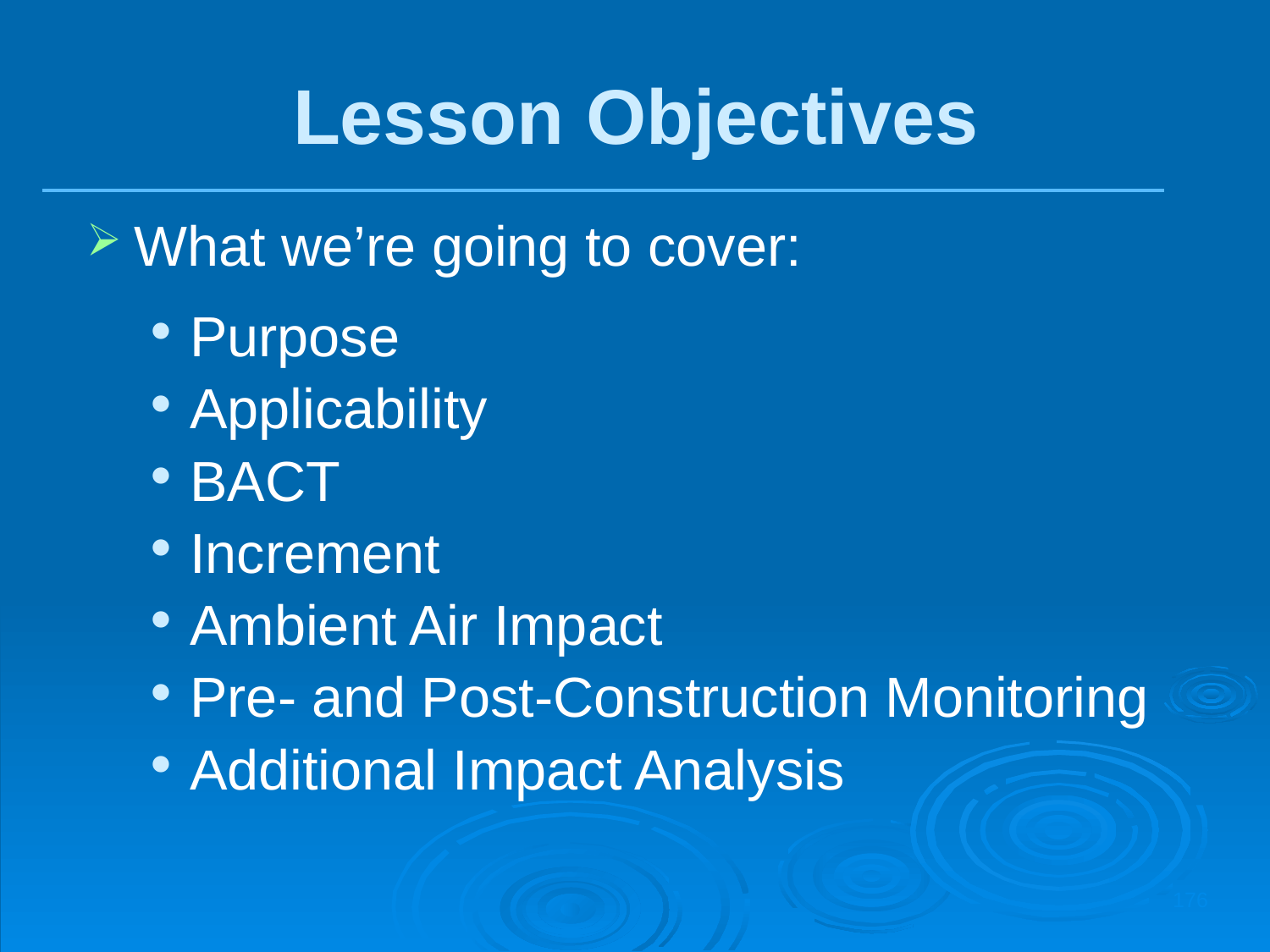

Lesson Objectives
What we’re going to cover:

Purpose
Applicability
BACT
Increment
Ambient Air Impact
Pre- and Post-Construction Monitoring
Additional Impact Analysis

176